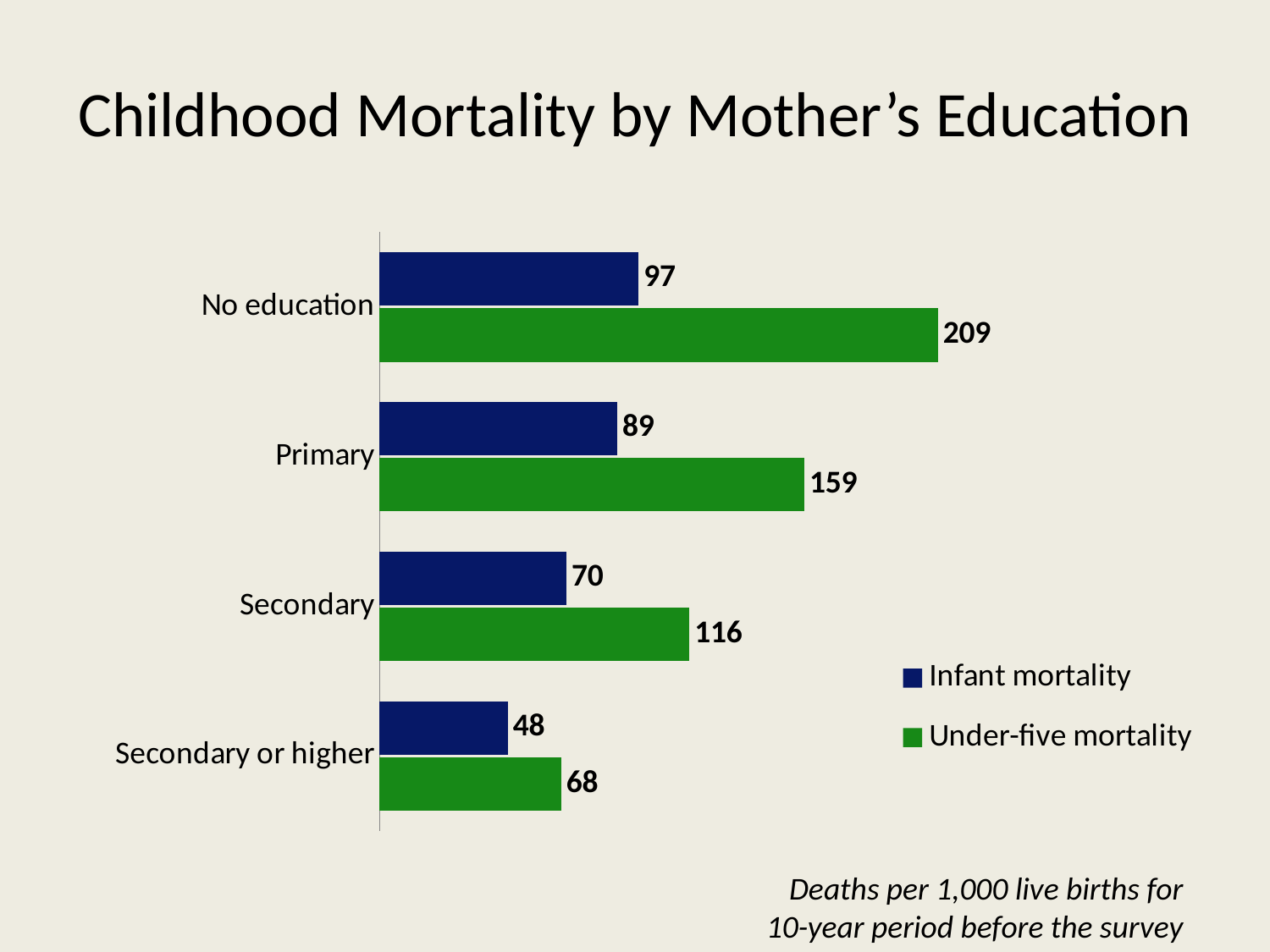

# Childhood Mortality by Mother’s Education

### Chart

| Category | Under-five mortality | Infant mortality |
|---|---|---|
| Secondary or higher | 68.0 | 48.0 |
| Secondary | 116.0 | 70.0 |
| Primary | 159.0 | 89.0 |
| No education | 209.0 | 97.0 |
Deaths per 1,000 live births for 10-year period before the survey